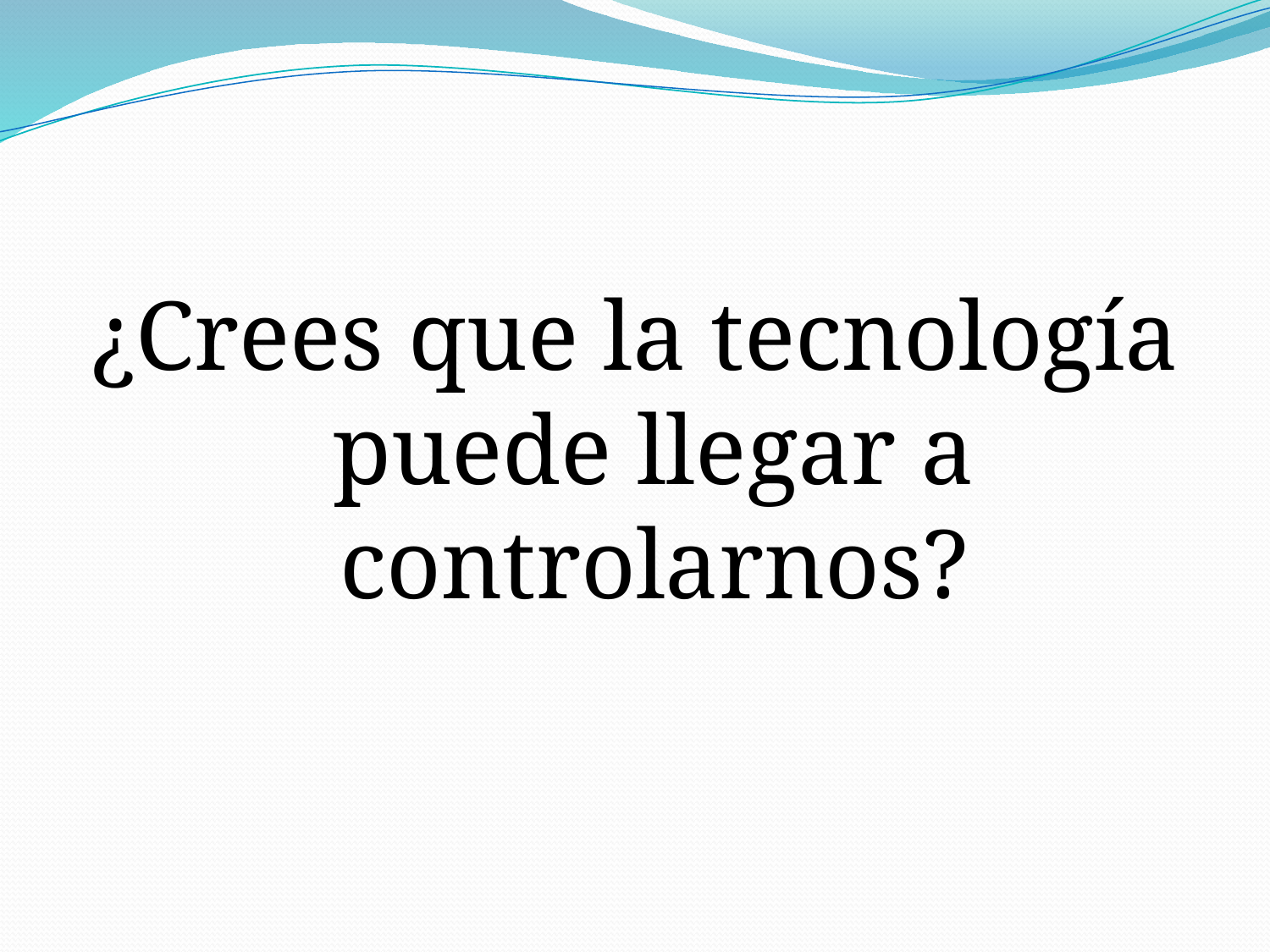

#
¿Crees que la tecnología puede llegar a controlarnos?